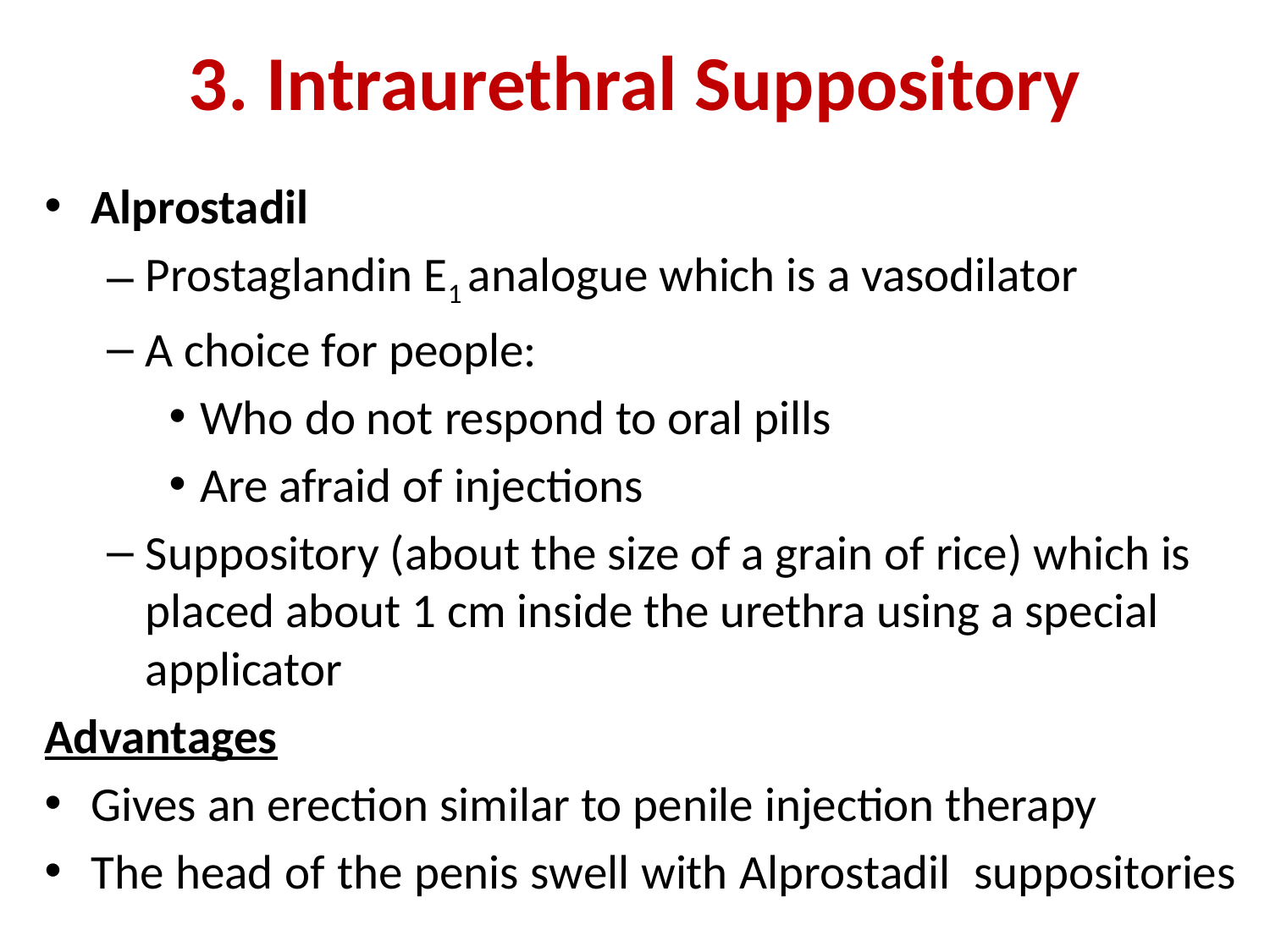

# 3. Intraurethral Suppository
Alprostadil
Prostaglandin E1 analogue which is a vasodilator
A choice for people:
Who do not respond to oral pills
Are afraid of injections
Suppository (about the size of a grain of rice) which is placed about 1 cm inside the urethra using a special applicator
Advantages
Gives an erection similar to penile injection therapy
The head of the penis swell with Alprostadil  suppositories